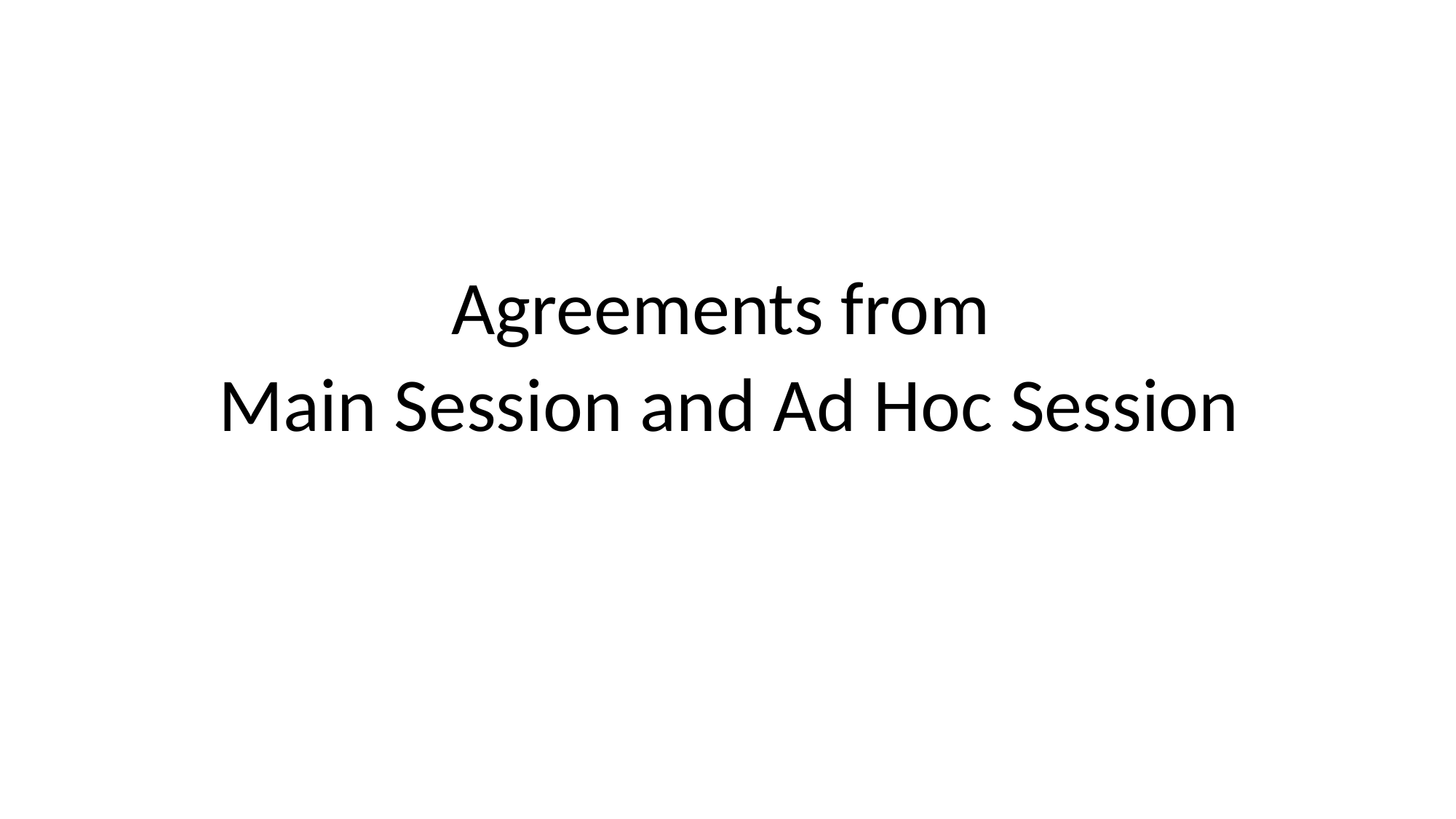

Agreements from
Main Session and Ad Hoc Session